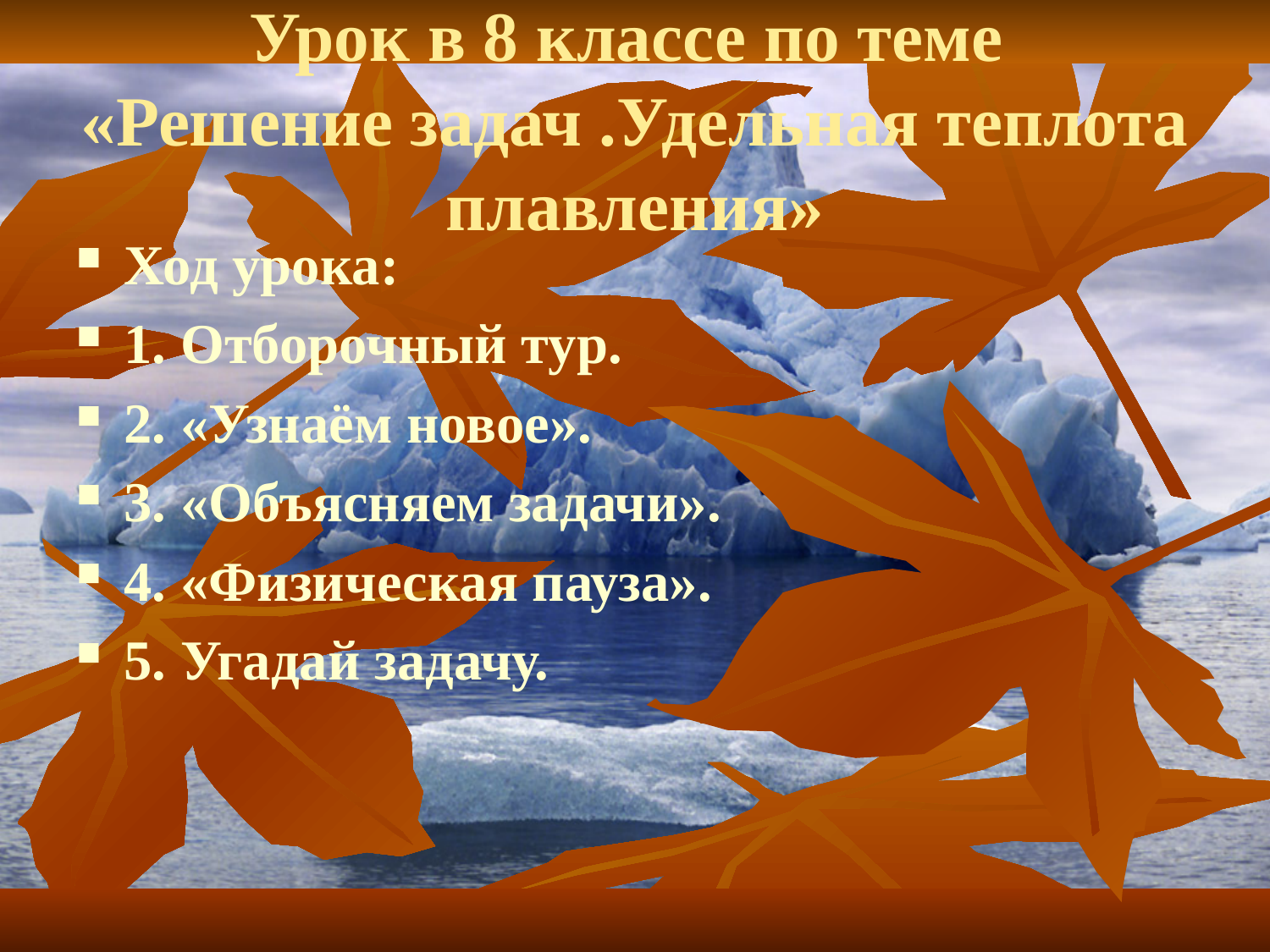

# Урок в 8 классе по теме «Решение задач .Удельная теплота плавления»
Ход урока:
1. Отборочный тур.
2. «Узнаём новое».
3. «Объясняем задачи».
4. «Физическая пауза».
5. Угадай задачу.